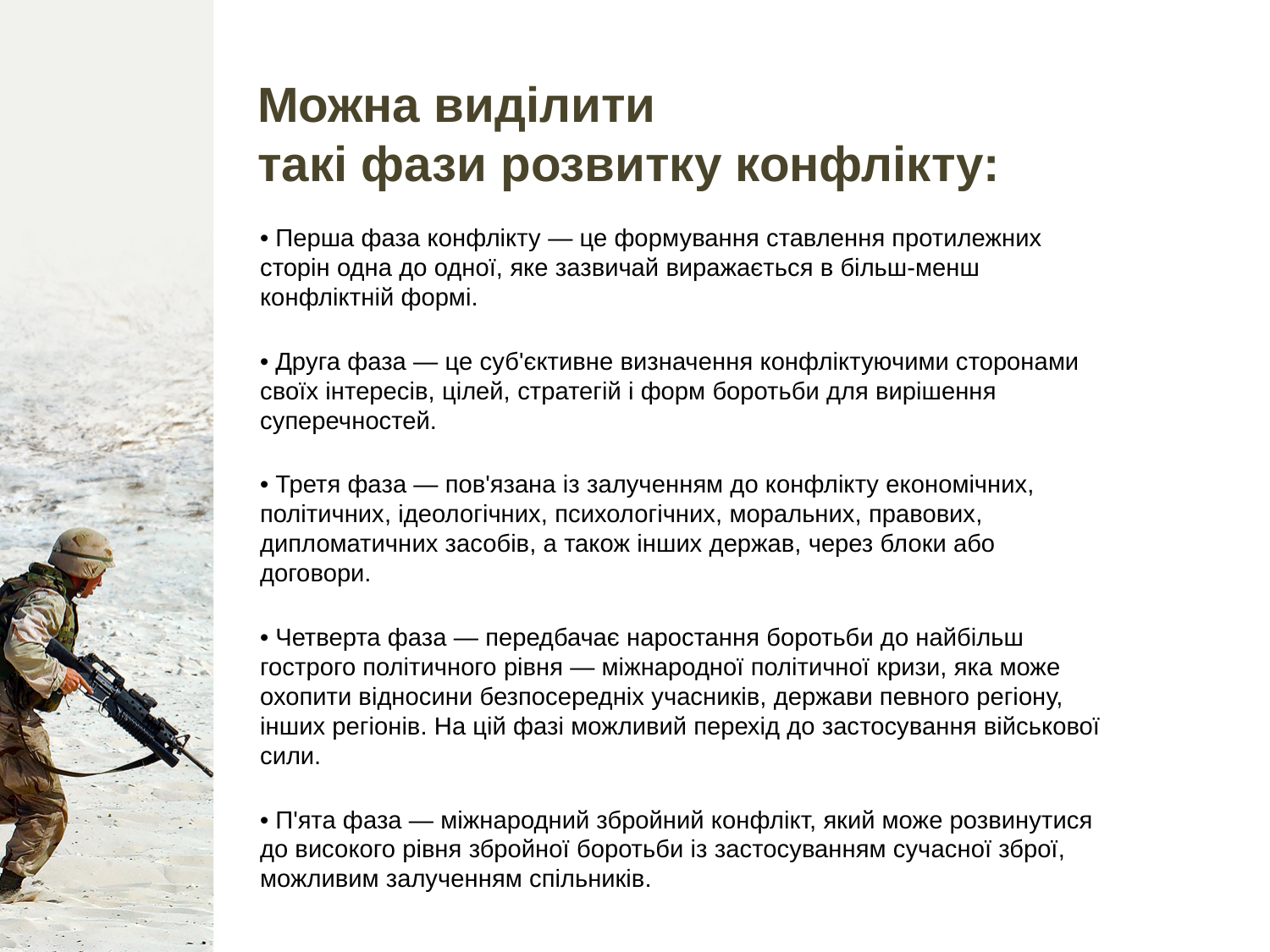

# Можна виділити такі фази розвитку конфлікту:
• Перша фаза конфлікту — це формування ставлення протилежних сторін одна до одної, яке зазвичай виражається в більш-менш конфліктній формі.
• Друга фаза — це суб'єктивне визначення конфліктуючими сторонами своїх інтересів, цілей, стратегій і форм боротьби для вирішення суперечностей.
• Третя фаза — пов'язана із залученням до конфлікту економічних, політичних, ідеологічних, психологічних, моральних, правових, дипломатичних засобів, а також інших держав, через блоки або договори.
• Четверта фаза — передбачає наростання боротьби до найбільш гострого політичного рівня — міжнародної політичної кризи, яка може охопити відносини безпосередніх учасників, держави певного регіону, інших регіонів. На цій фазі можливий перехід до застосування військової сили.
• П'ята фаза — міжнародний збройний конфлікт, який може розвинутися до високого рівня збройної боротьби із застосуванням сучасної зброї, можливим залученням спільників.